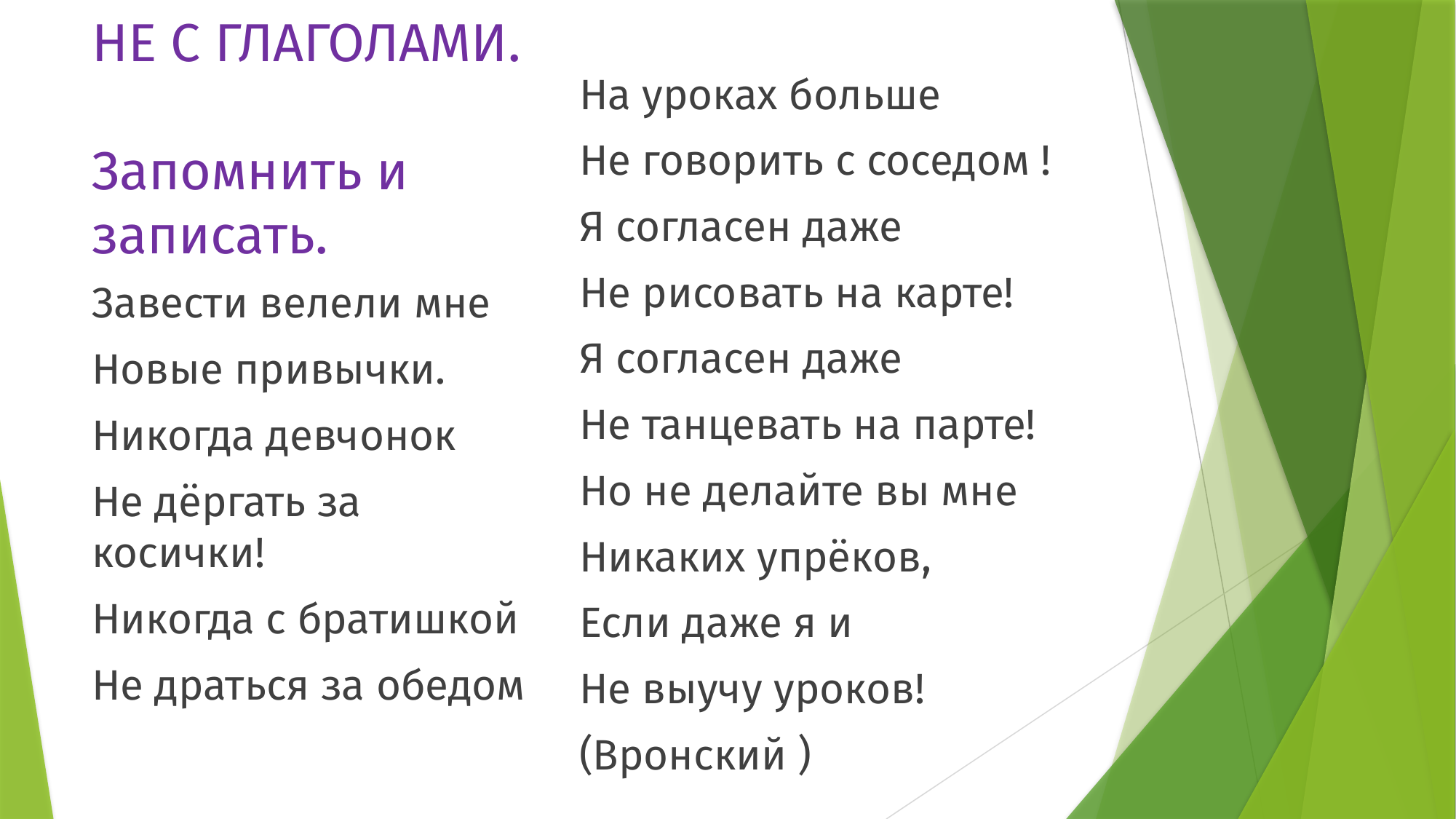

# НЕ С ГЛАГОЛАМИ. Запомнить и записать.
На уроках больше
Не говорить с соседом !
Я согласен даже
Не рисовать на карте!
Я согласен даже
Не танцевать на парте!
Но не делайте вы мне
Никаких упрёков,
Если даже я и
Не выучу уроков!
(Вронский )
Завести велели мне
Новые привычки.
Никогда девчонок
Не дёргать за косички!
Никогда с братишкой
Не драться за обедом